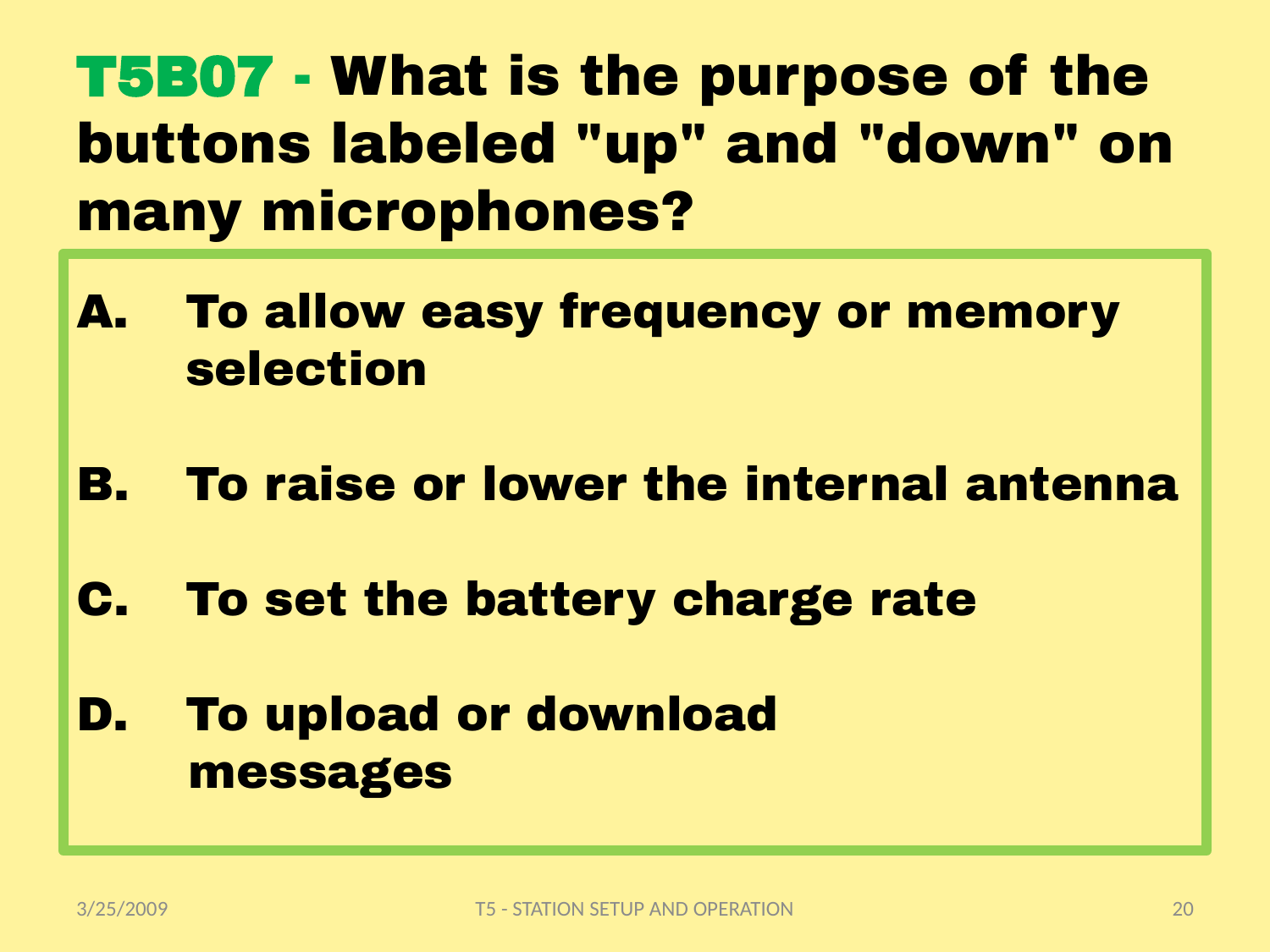

# T5B07 - What is the purpose of the buttons labeled "up" and "down" on many microphones?

To allow easy frequency or memory selection

To raise or lower the internal antenna

To set the battery charge rate

To upload or download
       messages

3/25/2009
T5 - STATION SETUP AND OPERATION
20